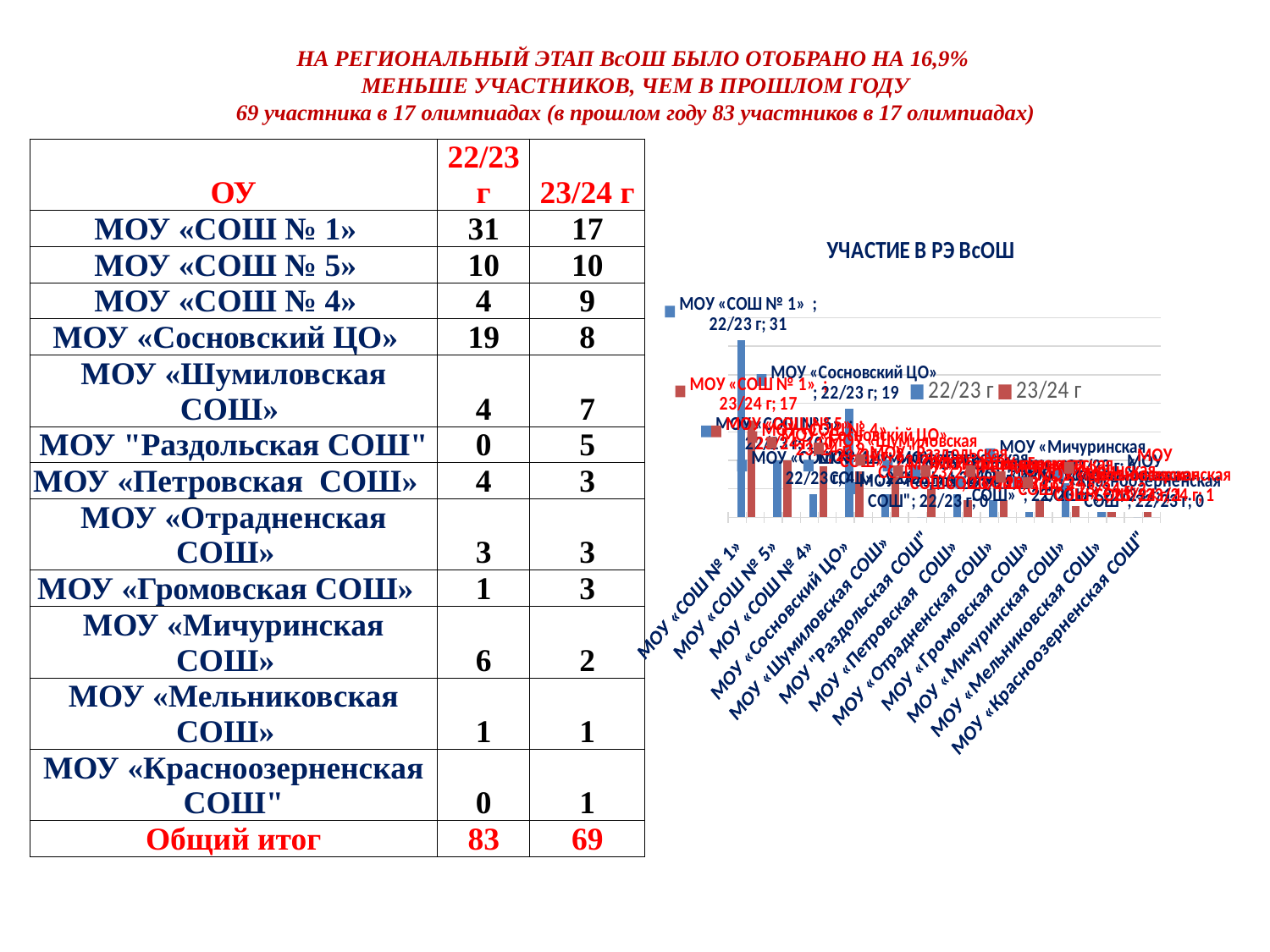

# НА РЕГИОНАЛЬНЫЙ ЭТАП ВсОШ БЫЛО ОТОБРАНО НА 16,9% МЕНЬШЕ УЧАСТНИКОВ, ЧЕМ В ПРОШЛОМ ГОДУ 69 участника в 17 олимпиадах (в прошлом году 83 участников в 17 олимпиадах)
| ОУ | 22/23 г | 23/24 г |
| --- | --- | --- |
| МОУ «СОШ № 1» | 31 | 17 |
| МОУ «СОШ № 5» | 10 | 10 |
| МОУ «СОШ № 4» | 4 | 9 |
| МОУ «Сосновский ЦО» | 19 | 8 |
| МОУ «Шумиловская СОШ» | 4 | 7 |
| МОУ "Раздольская СОШ" | 0 | 5 |
| МОУ «Петровская СОШ» | 4 | 3 |
| МОУ «Отрадненская СОШ» | 3 | 3 |
| МОУ «Громовская СОШ» | 1 | 3 |
| МОУ «Мичуринская СОШ» | 6 | 2 |
| МОУ «Мельниковская СОШ» | 1 | 1 |
| МОУ «Красноозерненская СОШ" | 0 | 1 |
| Общий итог | 83 | 69 |

### Chart: УЧАСТИЕ В РЭ ВсОШ

| Category | 22/23 г | 23/24 г |
|---|---|---|
| МОУ «СОШ № 1»   | 31.0 | 17.0 |
| МОУ «СОШ № 5»   | 10.0 | 10.0 |
| МОУ «СОШ № 4»   | 4.0 | 9.0 |
| МОУ «Сосновский ЦО»   | 19.0 | 8.0 |
| МОУ «Шумиловская СОШ»  | 4.0 | 7.0 |
| МОУ "Раздольская СОШ" | 0.0 | 5.0 |
| МОУ «Петровская  СОШ»   | 4.0 | 3.0 |
| МОУ «Отрадненская СОШ»   | 3.0 | 3.0 |
| МОУ «Громовская СОШ»   | 1.0 | 3.0 |
| МОУ «Мичуринская СОШ»   | 6.0 | 2.0 |
| МОУ «Мельниковская СОШ»   | 1.0 | 1.0 |
| МОУ «Красноозерненская СОШ" | 0.0 | 1.0 |